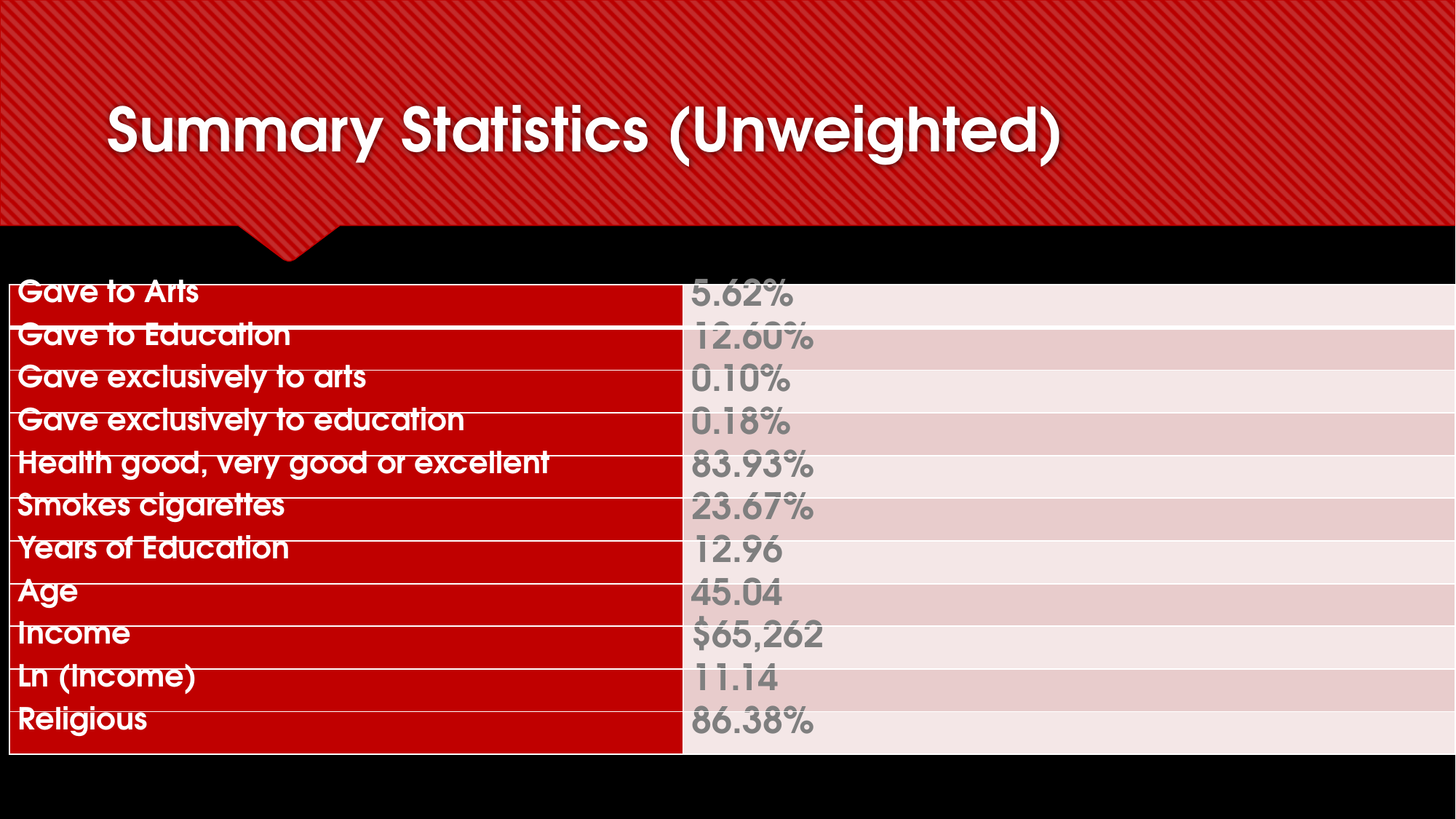

# Summary Statistics (Unweighted)
| Gave to Arts | 5.62% |
| --- | --- |
| Gave to Education | 12.60% |
| Gave exclusively to arts | 0.10% |
| Gave exclusively to education | 0.18% |
| Health good, very good or excellent | 83.93% |
| Smokes cigarettes | 23.67% |
| Years of Education | 12.96 |
| Age | 45.04 |
| Income | $65,262 |
| Ln (Income) | 11.14 |
| Religious | 86.38% |